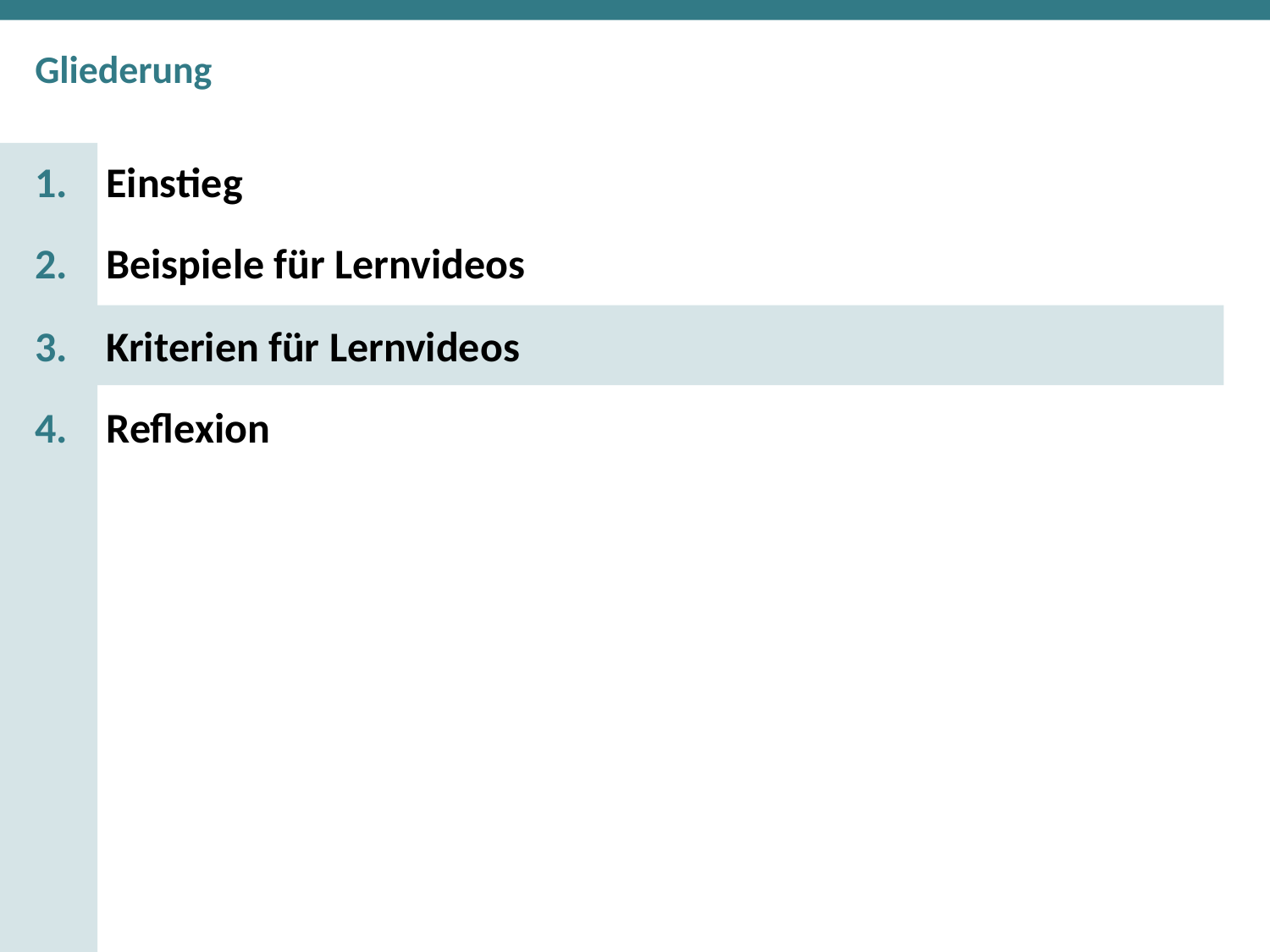

Einstieg
Beispiele für Lernvideos
Kriterien für Lernvideos
Reflexion